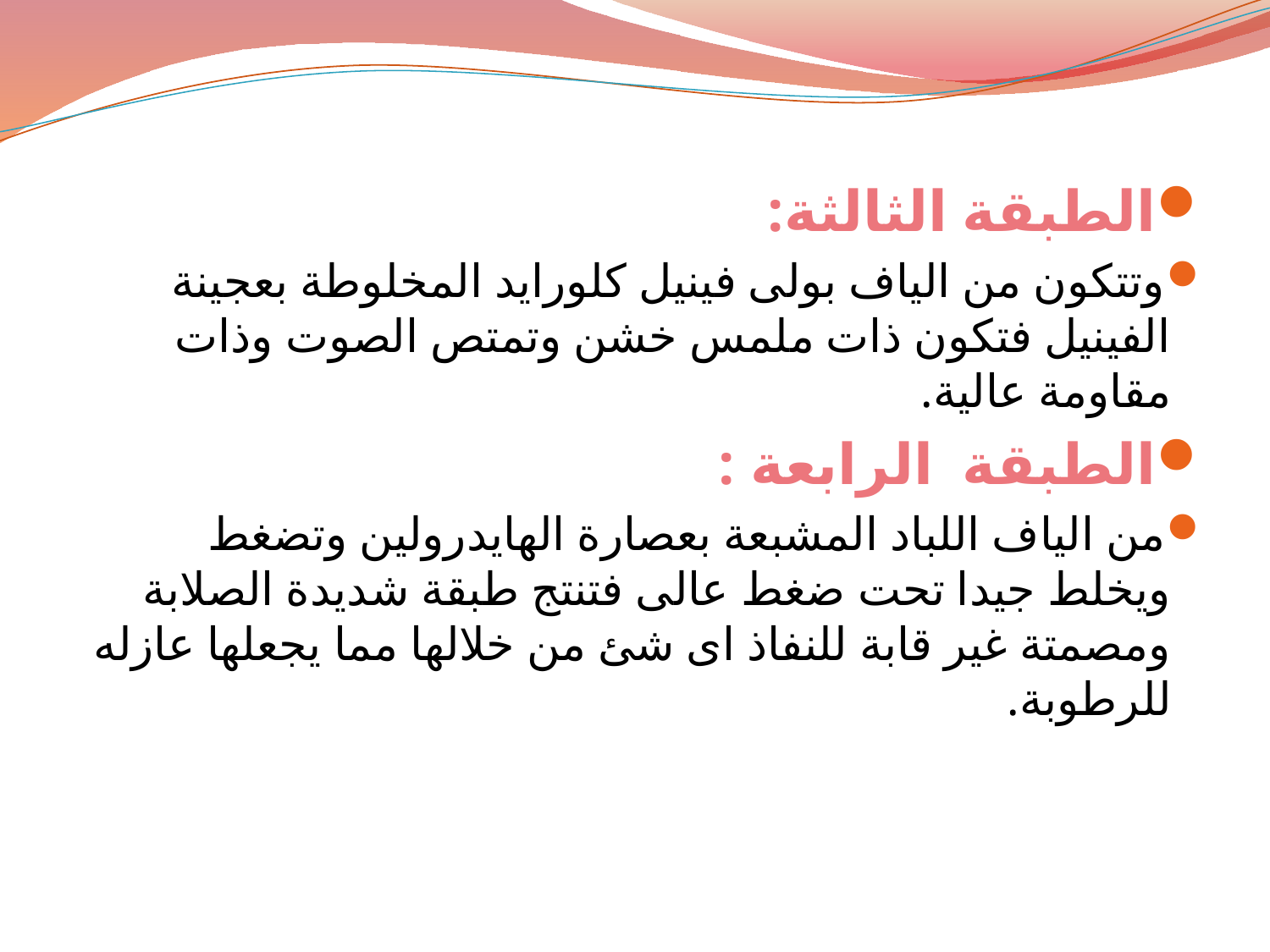

الطبقة الثالثة:
وتتكون من الياف بولى فينيل كلورايد المخلوطة بعجينة الفينيل فتكون ذات ملمس خشن وتمتص الصوت وذات مقاومة عالية.
الطبقة  الرابعة :
من الياف اللباد المشبعة بعصارة الهايدرولين وتضغط ويخلط جيدا تحت ضغط عالى فتنتج طبقة شديدة الصلابة ومصمتة غير قابة للنفاذ اى شئ من خلالها مما يجعلها عازله للرطوبة.